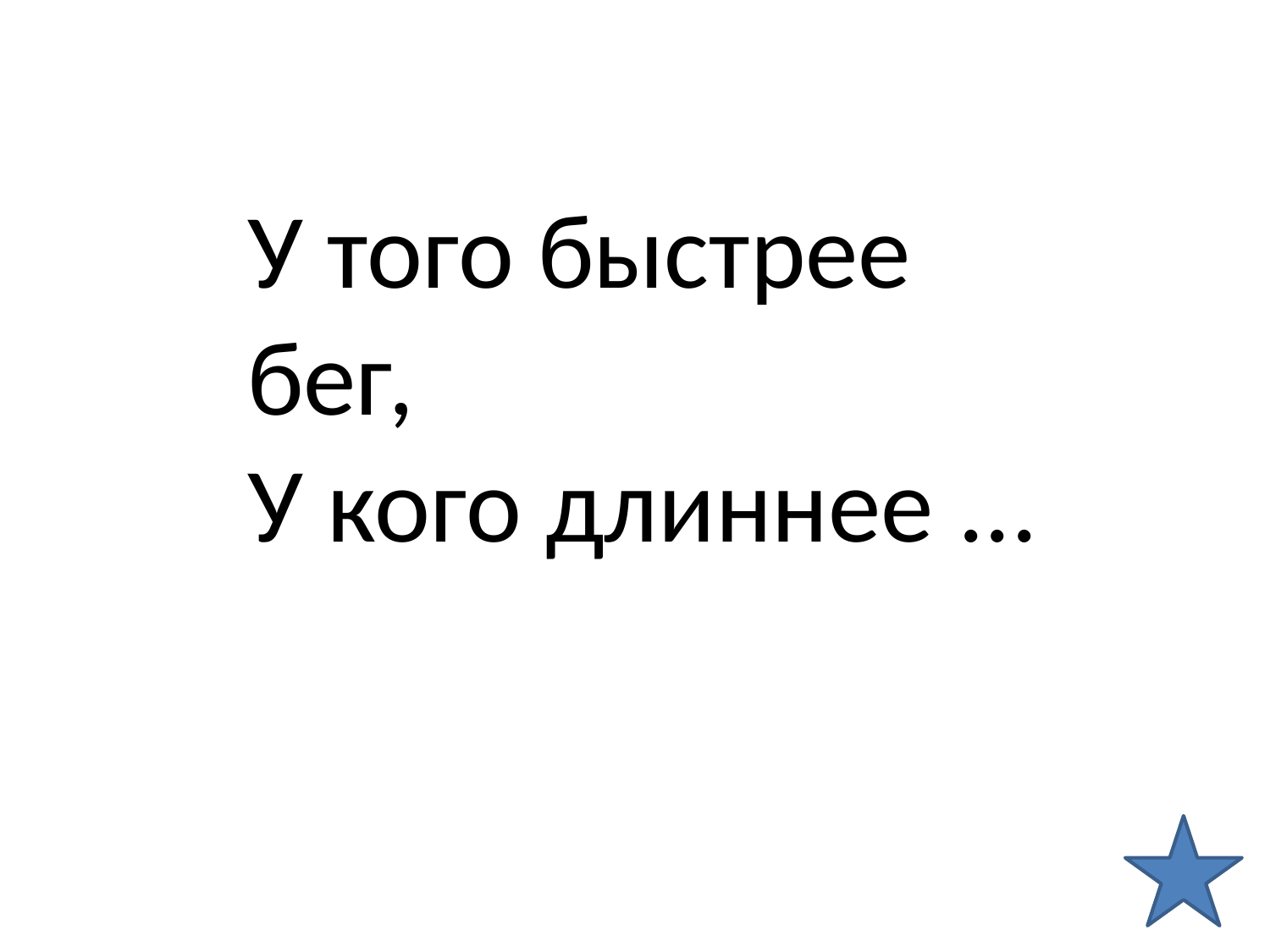

У того быстрее бег,
У кого длиннее ...